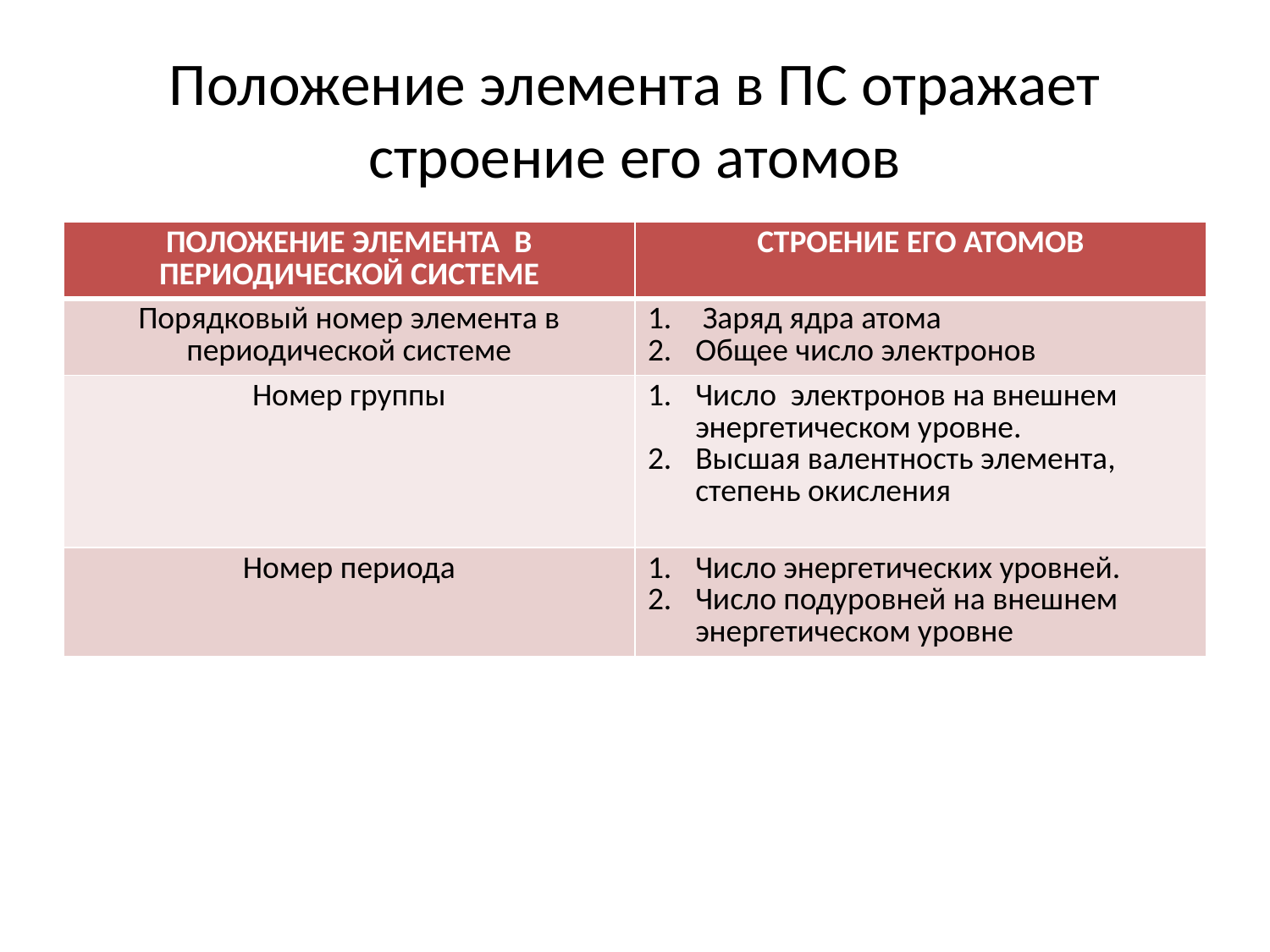

# Положение элемента в ПС отражает строение его атомов
| ПОЛОЖЕНИЕ ЭЛЕМЕНТА В ПЕРИОДИЧЕСКОЙ СИСТЕМЕ | СТРОЕНИЕ ЕГО АТОМОВ |
| --- | --- |
| Порядковый номер элемента в периодической системе | Заряд ядра атома Общее число электронов |
| Номер группы | Число электронов на внешнем энергетическом уровне. Высшая валентность элемента, степень окисления |
| Номер периода | Число энергетических уровней. Число подуровней на внешнем энергетическом уровне |